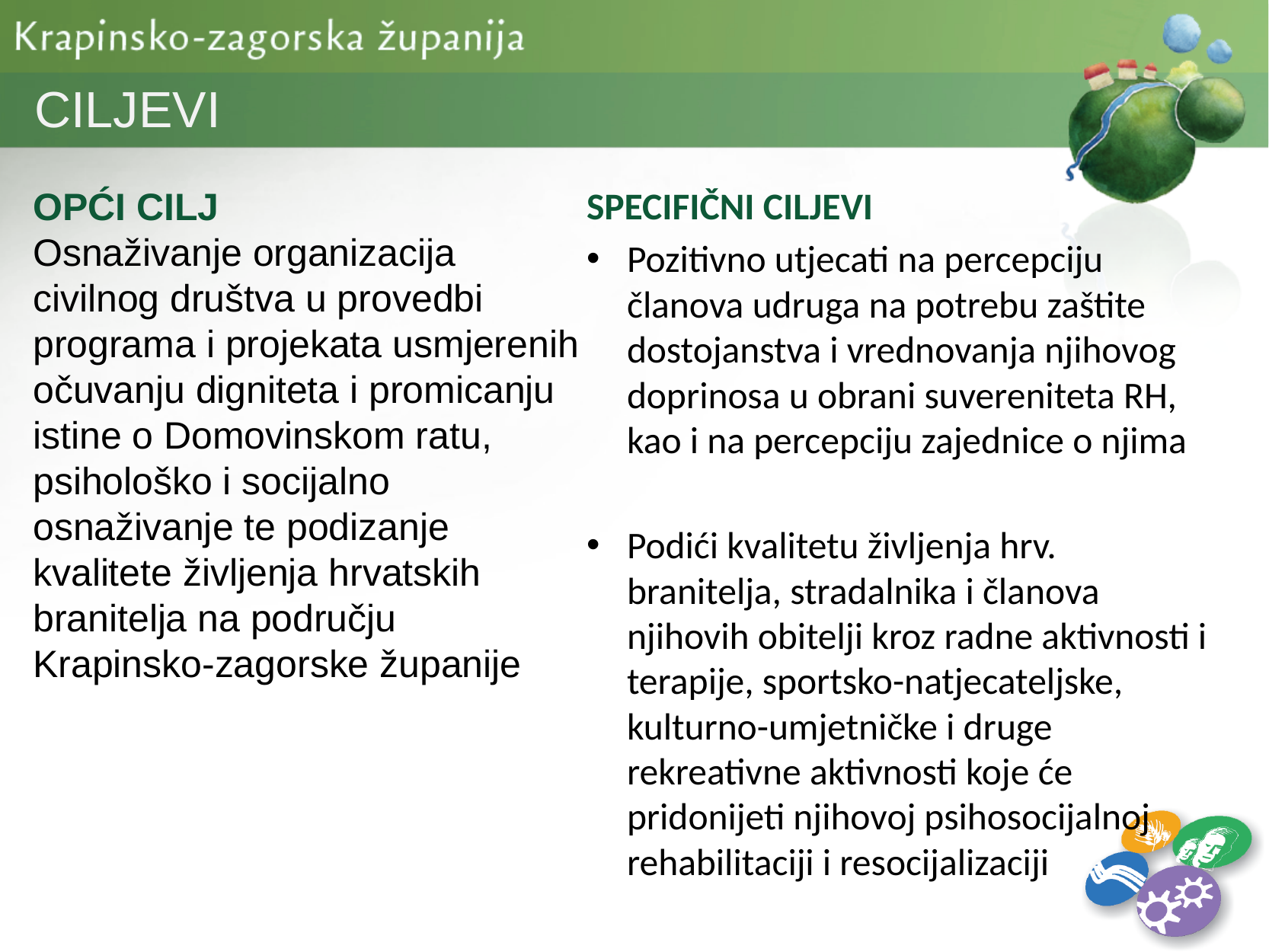

CILJEVI
OPĆI CILJ
Osnaživanje organizacija civilnog društva u provedbi programa i projekata usmjerenih očuvanju digniteta i promicanju istine o Domovinskom ratu, psihološko i socijalno osnaživanje te podizanje kvalitete življenja hrvatskih branitelja na području Krapinsko-zagorske županije
SPECIFIČNI CILJEVI
Pozitivno utjecati na percepciju članova udruga na potrebu zaštite dostojanstva i vrednovanja njihovog doprinosa u obrani suvereniteta RH, kao i na percepciju zajednice o njima

Podići kvalitetu življenja hrv. branitelja, stradalnika i članova njihovih obitelji kroz radne aktivnosti i terapije, sportsko-natjecateljske, kulturno-umjetničke i druge rekreativne aktivnosti koje će pridonijeti njihovoj psihosocijalnoj rehabilitaciji i resocijalizaciji